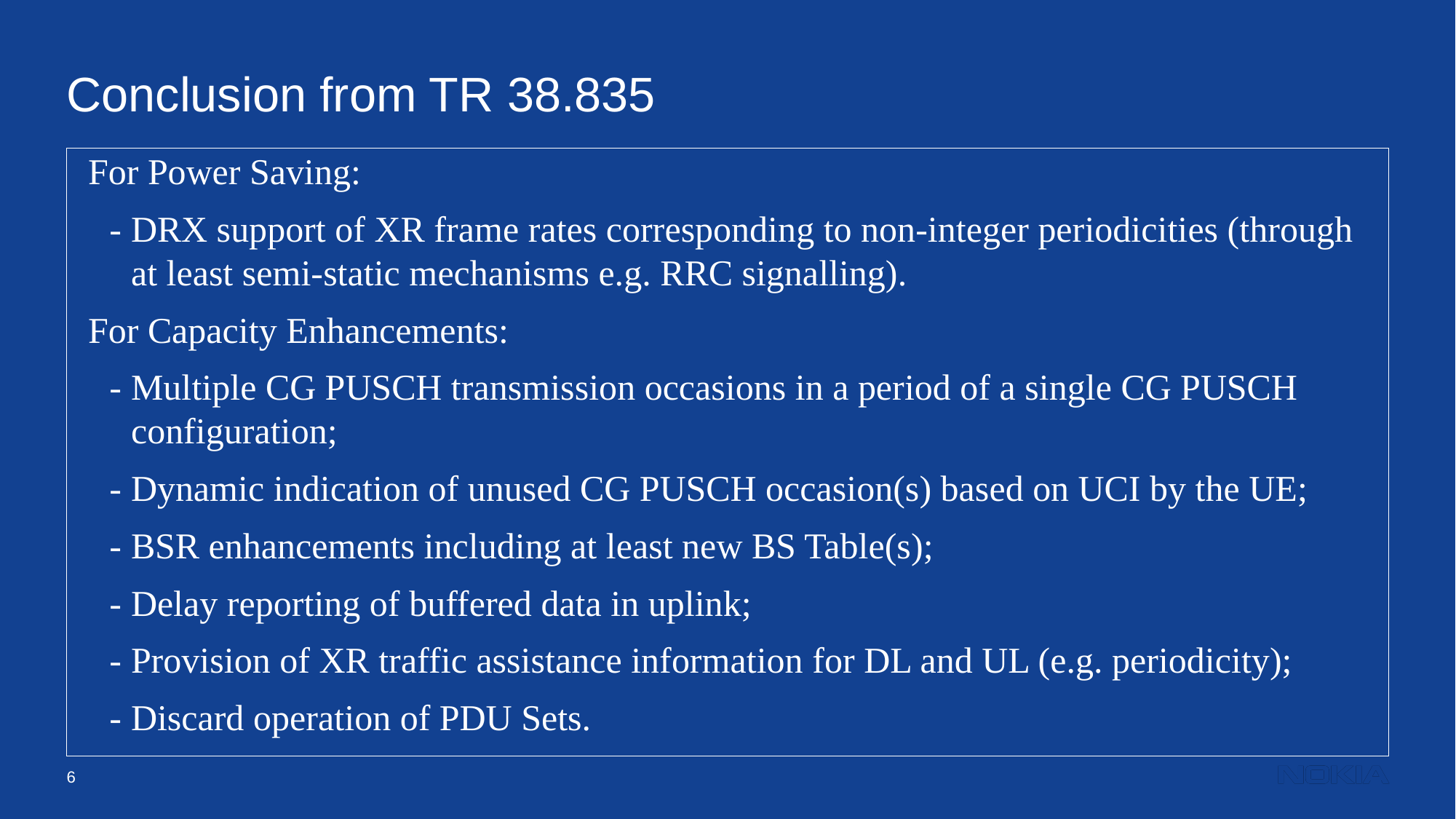

Conclusion from TR 38.835
For Power Saving:
-	DRX support of XR frame rates corresponding to non-integer periodicities (through at least semi-static mechanisms e.g. RRC signalling).
For Capacity Enhancements:
-	Multiple CG PUSCH transmission occasions in a period of a single CG PUSCH configuration;
-	Dynamic indication of unused CG PUSCH occasion(s) based on UCI by the UE;
-	BSR enhancements including at least new BS Table(s);
-	Delay reporting of buffered data in uplink;
-	Provision of XR traffic assistance information for DL and UL (e.g. periodicity);
-	Discard operation of PDU Sets.